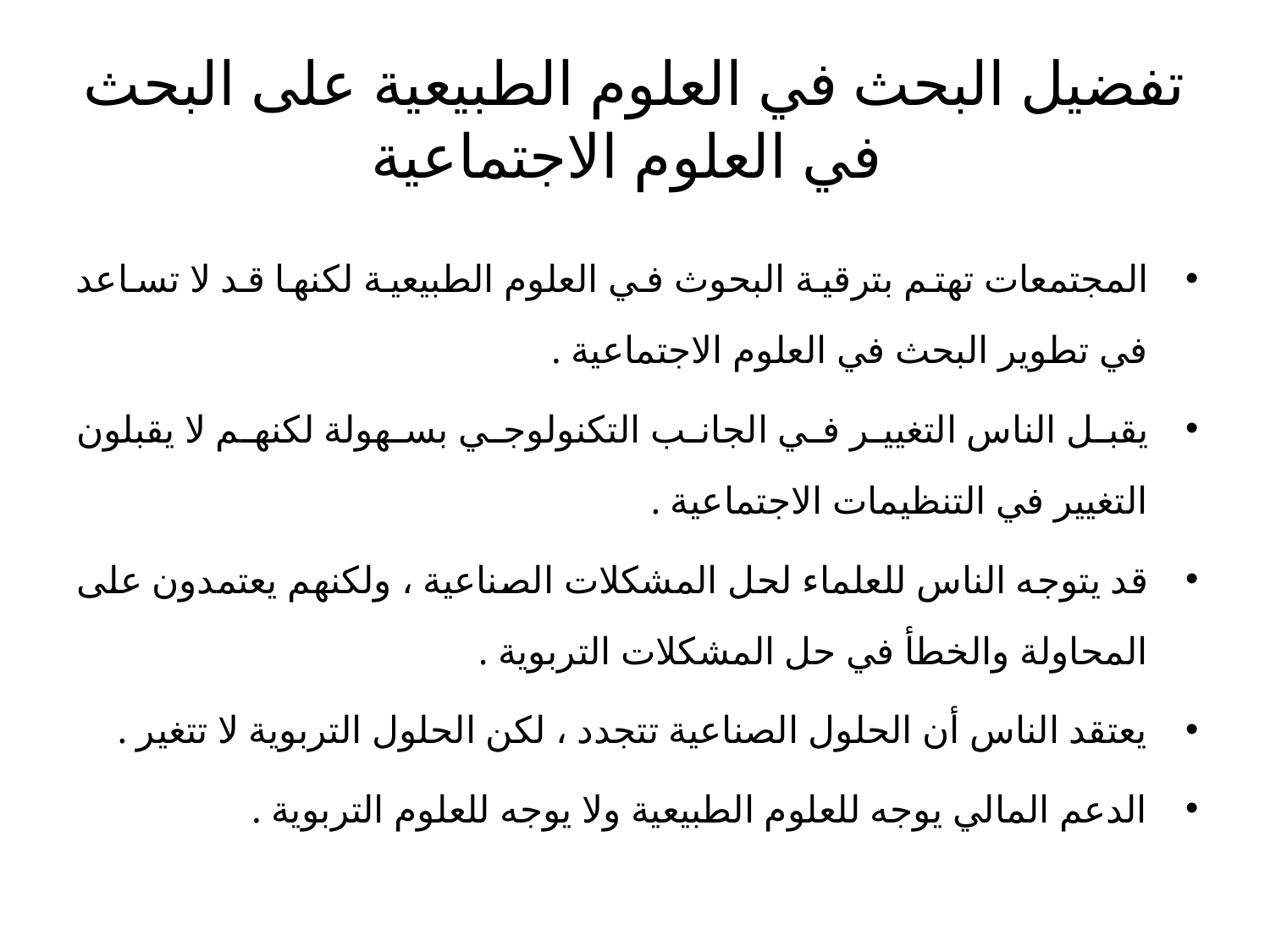

# تفضيل البحث في العلوم الطبيعية على البحث في العلوم الاجتماعية
المجتمعات تهتم بترقية البحوث في العلوم الطبيعية لكنها قد لا تساعد في تطوير البحث في العلوم الاجتماعية .
يقبل الناس التغيير في الجانب التكنولوجي بسهولة لكنهم لا يقبلون التغيير في التنظيمات الاجتماعية .
قد يتوجه الناس للعلماء لحل المشكلات الصناعية ، ولكنهم يعتمدون على المحاولة والخطأ في حل المشكلات التربوية .
يعتقد الناس أن الحلول الصناعية تتجدد ، لكن الحلول التربوية لا تتغير .
الدعم المالي يوجه للعلوم الطبيعية ولا يوجه للعلوم التربوية .